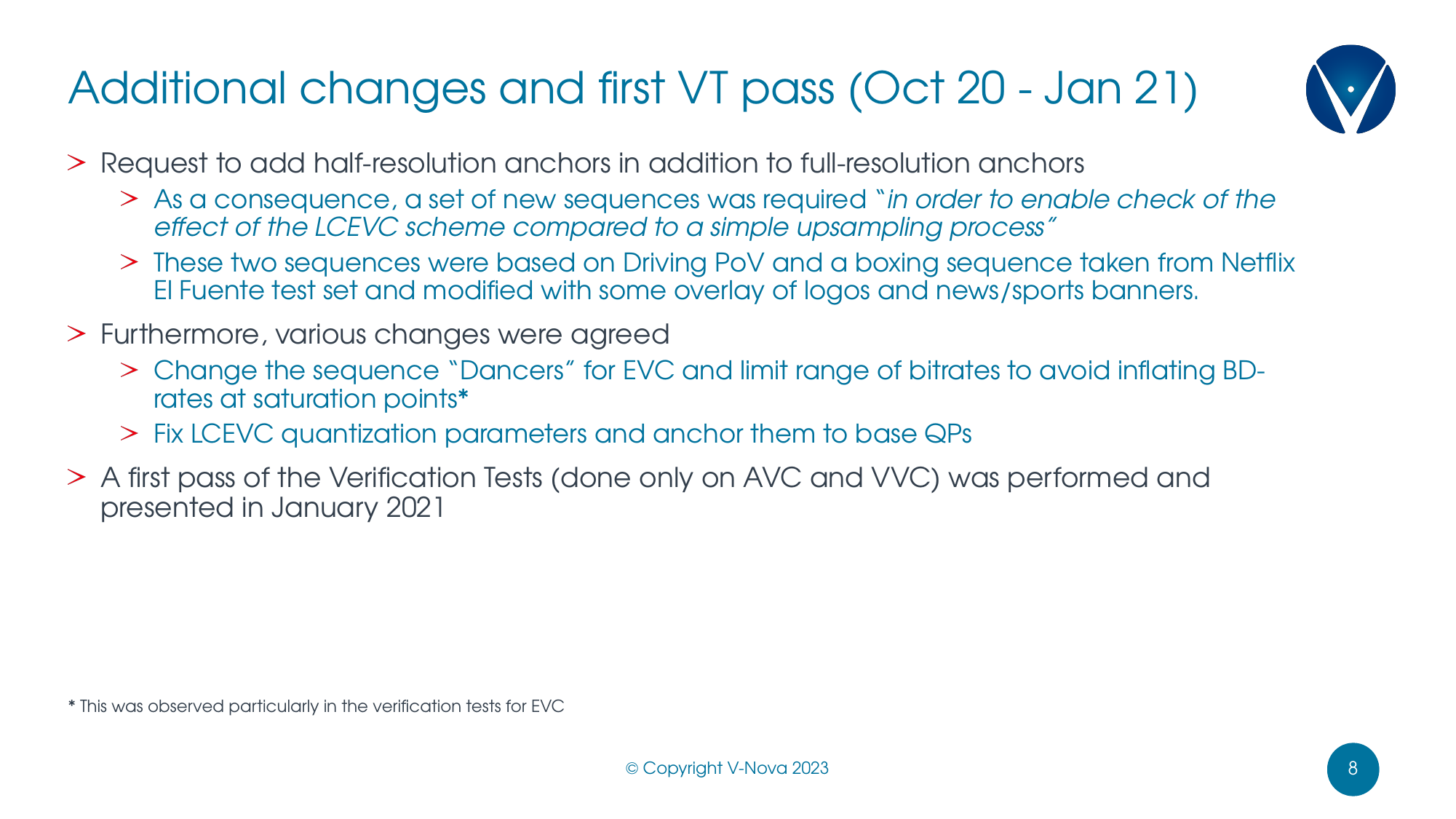

# Additional changes and first VT pass (Oct 20 - Jan 21)
Request to add half-resolution anchors in addition to full-resolution anchors
As a consequence, a set of new sequences was required “in order to enable check of the effect of the LCEVC scheme compared to a simple upsampling process”
These two sequences were based on Driving PoV and a boxing sequence taken from Netflix El Fuente test set and modified with some overlay of logos and news/sports banners.
Furthermore, various changes were agreed
Change the sequence “Dancers” for EVC and limit range of bitrates to avoid inflating BD-rates at saturation points*
Fix LCEVC quantization parameters and anchor them to base QPs
A first pass of the Verification Tests (done only on AVC and VVC) was performed and presented in January 2021

* This was observed particularly in the verification tests for EVC
8